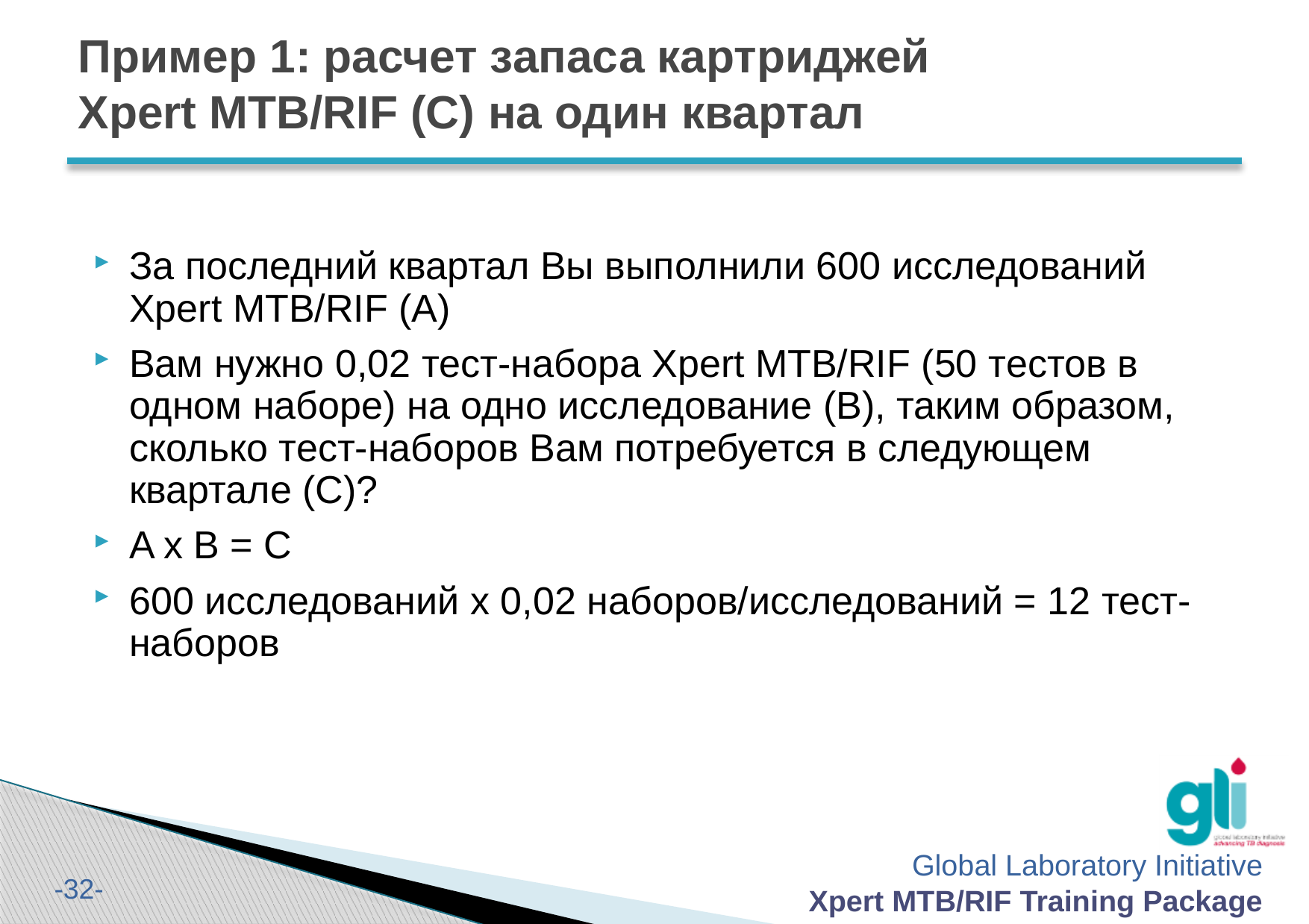

# Пример 1: расчет запаса картриджей Xpert MTB/RIF (C) на один квартал

За последний квартал Вы выполнили 600 исследований Xpert MTB/RIF (A)
Вам нужно 0,02 тест-набора Xpert MTB/RIF (50 тестов в одном наборе) на одно исследование (B), таким образом, сколько тест-наборов Вам потребуется в следующем квартале (C)?
A x B = C
600 исследований x 0,02 наборов/исследований = 12 тест-наборов